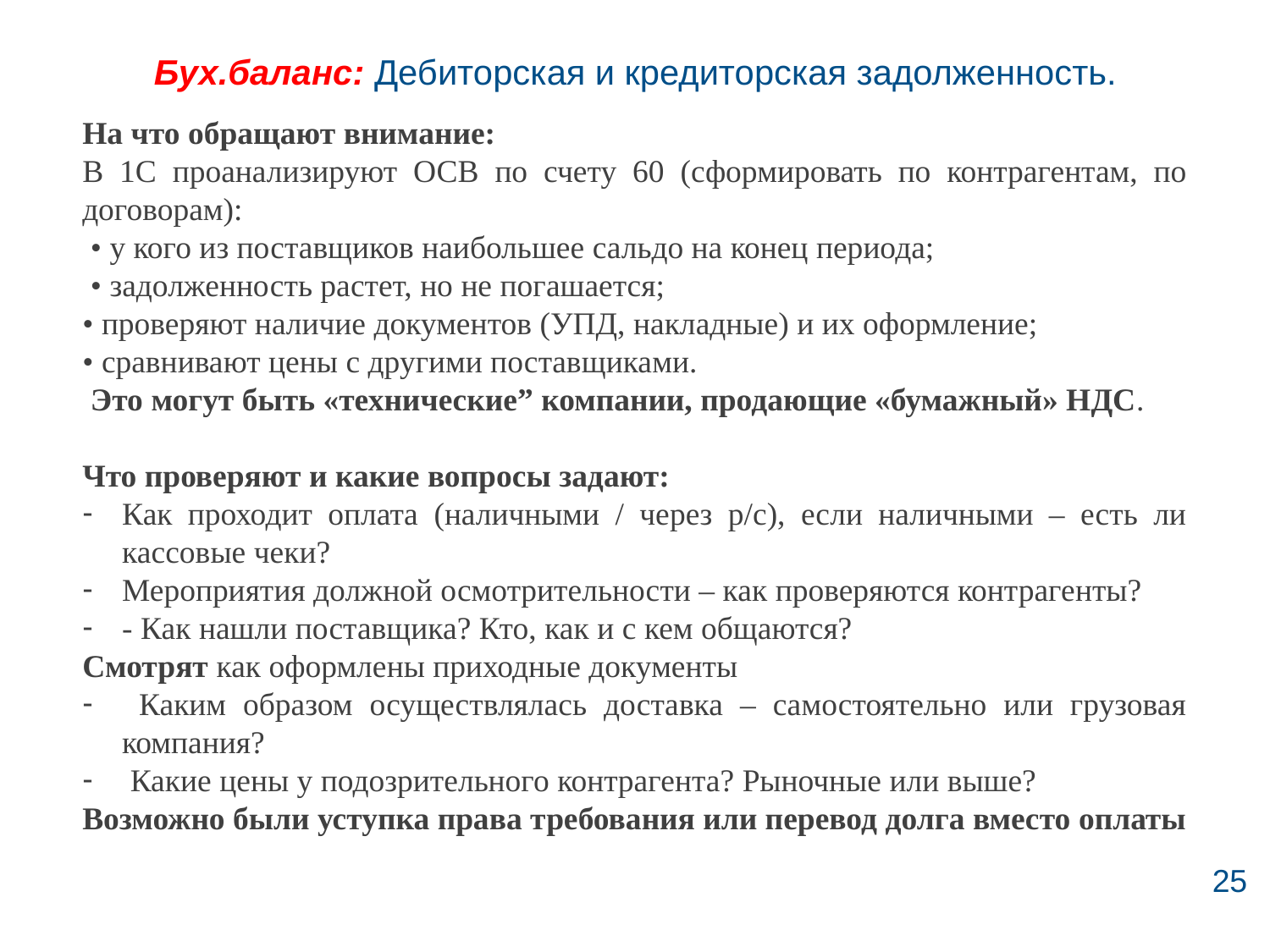

# Бух.баланс: Дебиторская и кредиторская задолженность.
На что обращают внимание:
В 1С проанализируют ОСВ по счету 60 (сформировать по контрагентам, по договорам):
 • у кого из поставщиков наибольшее сальдо на конец периода;
 • задолженность растет, но не погашается;
• проверяют наличие документов (УПД, накладные) и их оформление;
• сравнивают цены с другими поставщиками.
 Это могут быть «технические” компании, продающие «бумажный» НДС.

Что проверяют и какие вопросы задают:
Как проходит оплата (наличными / через р/с), если наличными – есть ли кассовые чеки?
Мероприятия должной осмотрительности – как проверяются контрагенты?
- Как нашли поставщика? Кто, как и с кем общаются?
Смотрят как оформлены приходные документы
 Каким образом осуществлялась доставка – самостоятельно или грузовая компания?
 Какие цены у подозрительного контрагента? Рыночные или выше?
Возможно были уступка права требования или перевод долга вместо оплаты